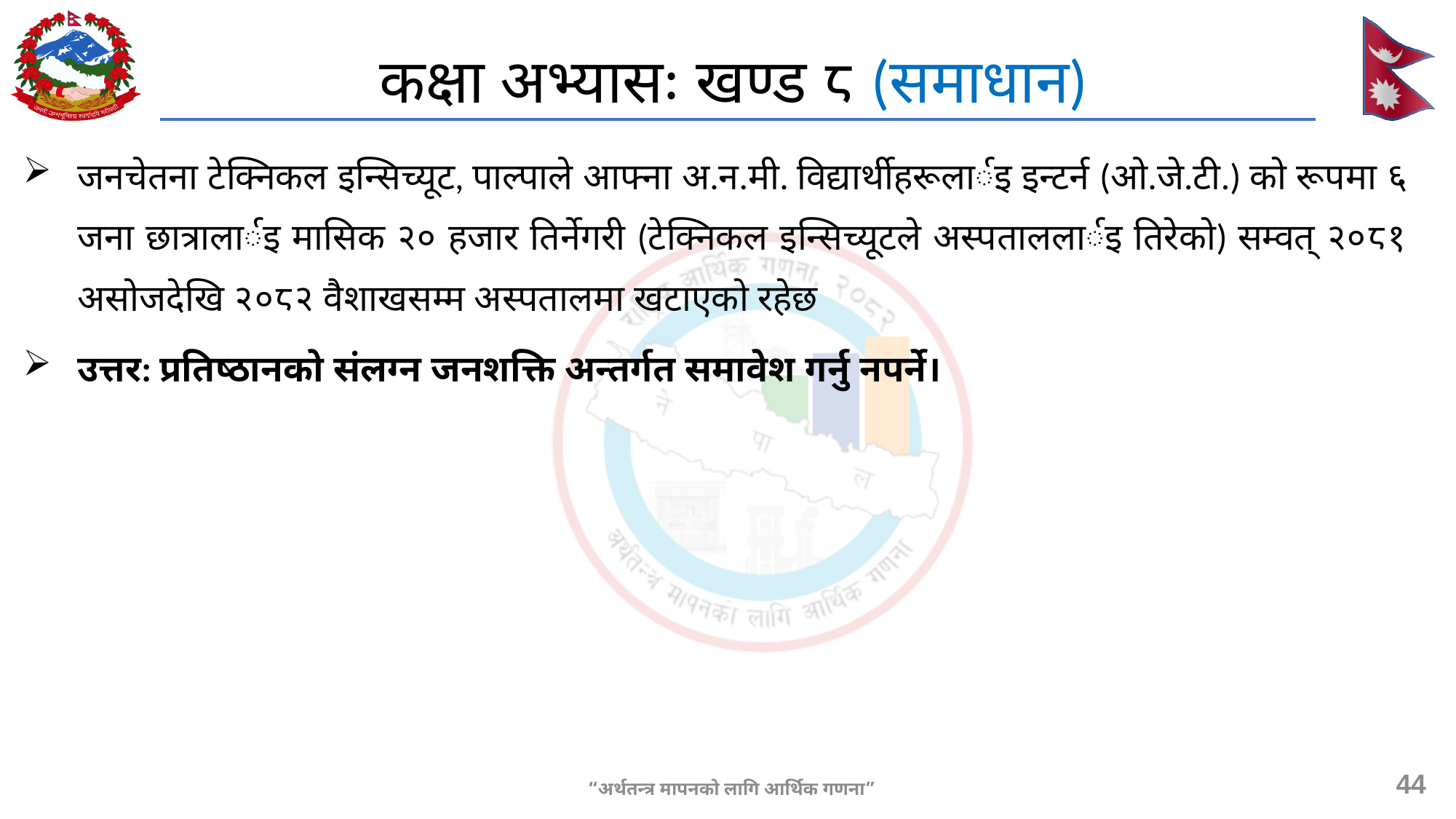

# कक्षा अभ्यासः खण्ड ८ (समाधान)
जनचेतना टेक्निकल इन्सिच्यूट, पाल्पाले आफ्ना अ.न.मी. विद्यार्थीहरूलार्इ इन्टर्न (ओ.जे.टी.) को रूपमा ६ जना छात्रालार्इ मासिक २० हजार तिर्नेगरी (टेक्निकल इन्सिच्यूटले अस्पताललार्इ तिरेको) सम्वत् २०८१ असोजदेखि २०८२ वैशाखसम्म अस्पतालमा खटाएको रहेछ
उत्तर: प्रतिष्ठानको संलग्न जनशक्ति अन्तर्गत समावेश गर्नु नपर्ने।

44
“अर्थतन्त्र मापनको लागि आर्थिक गणना”